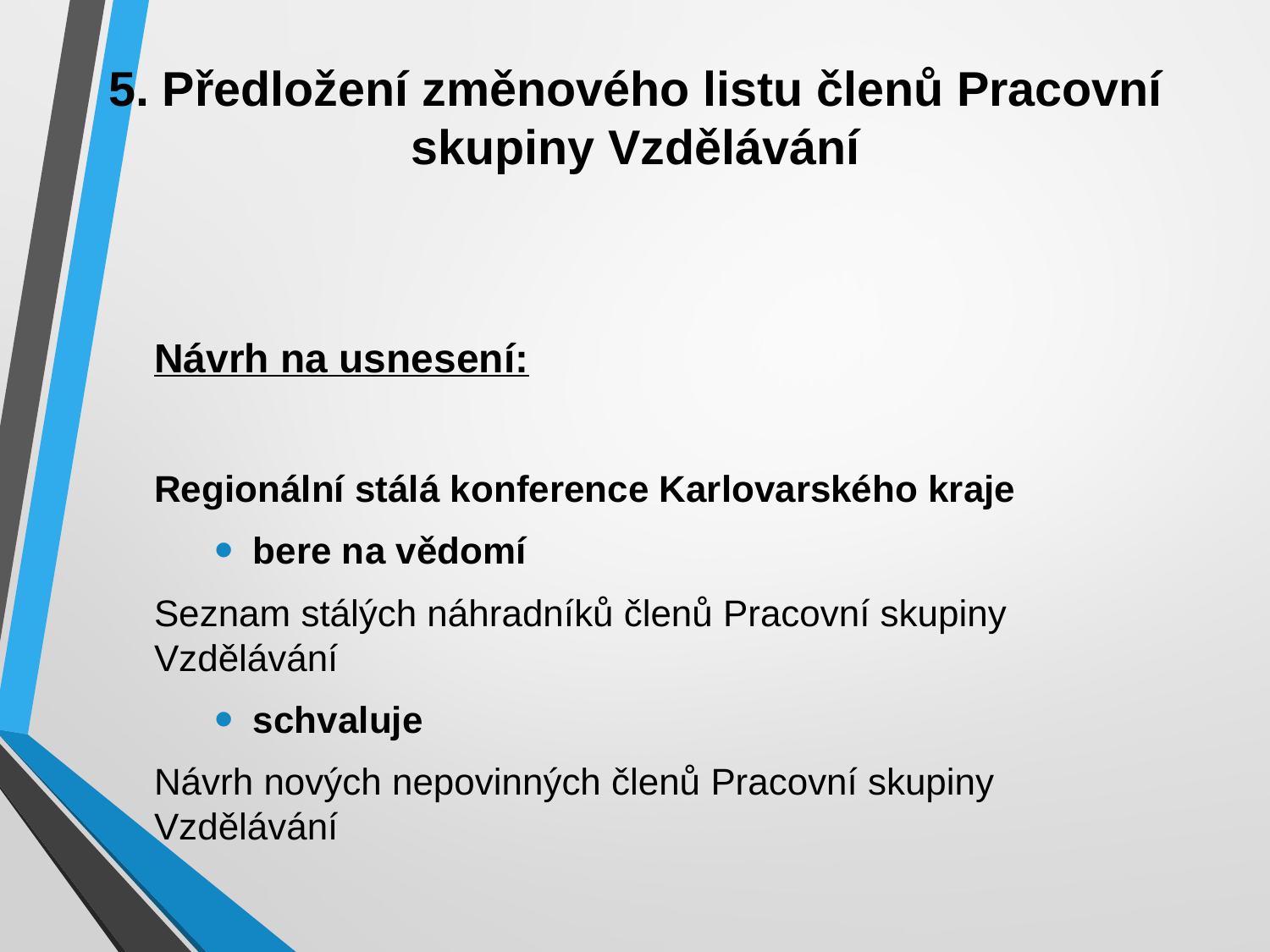

# 5. Předložení změnového listu členů Pracovní skupiny Vzdělávání

Návrh na usnesení:

Regionální stálá konference Karlovarského kraje
bere na vědomí
Seznam stálých náhradníků členů Pracovní skupiny Vzdělávání
schvaluje
Návrh nových nepovinných členů Pracovní skupiny Vzdělávání